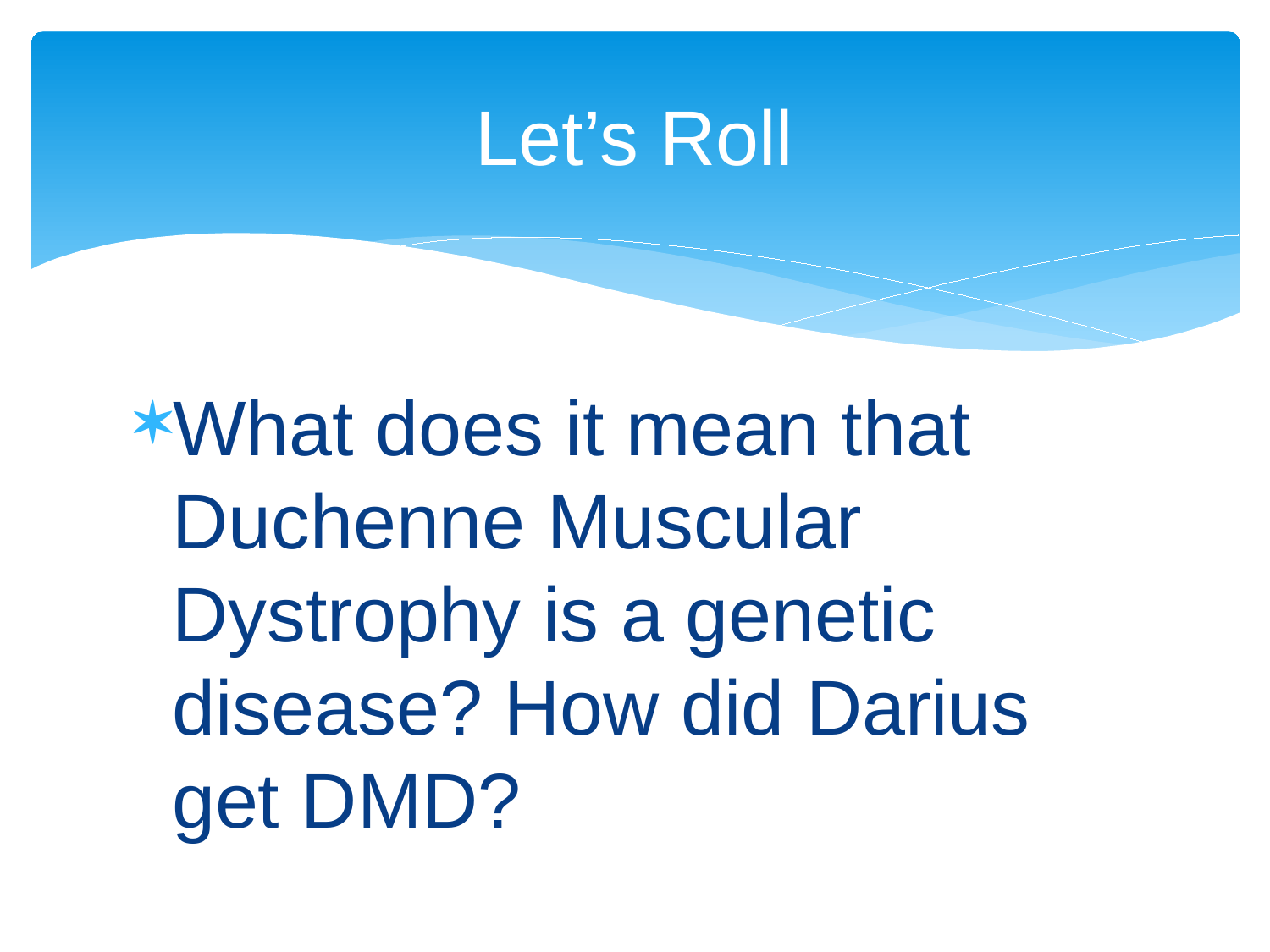

# Let’s Roll
What does it mean that Duchenne Muscular Dystrophy is a genetic disease? How did Darius get DMD?